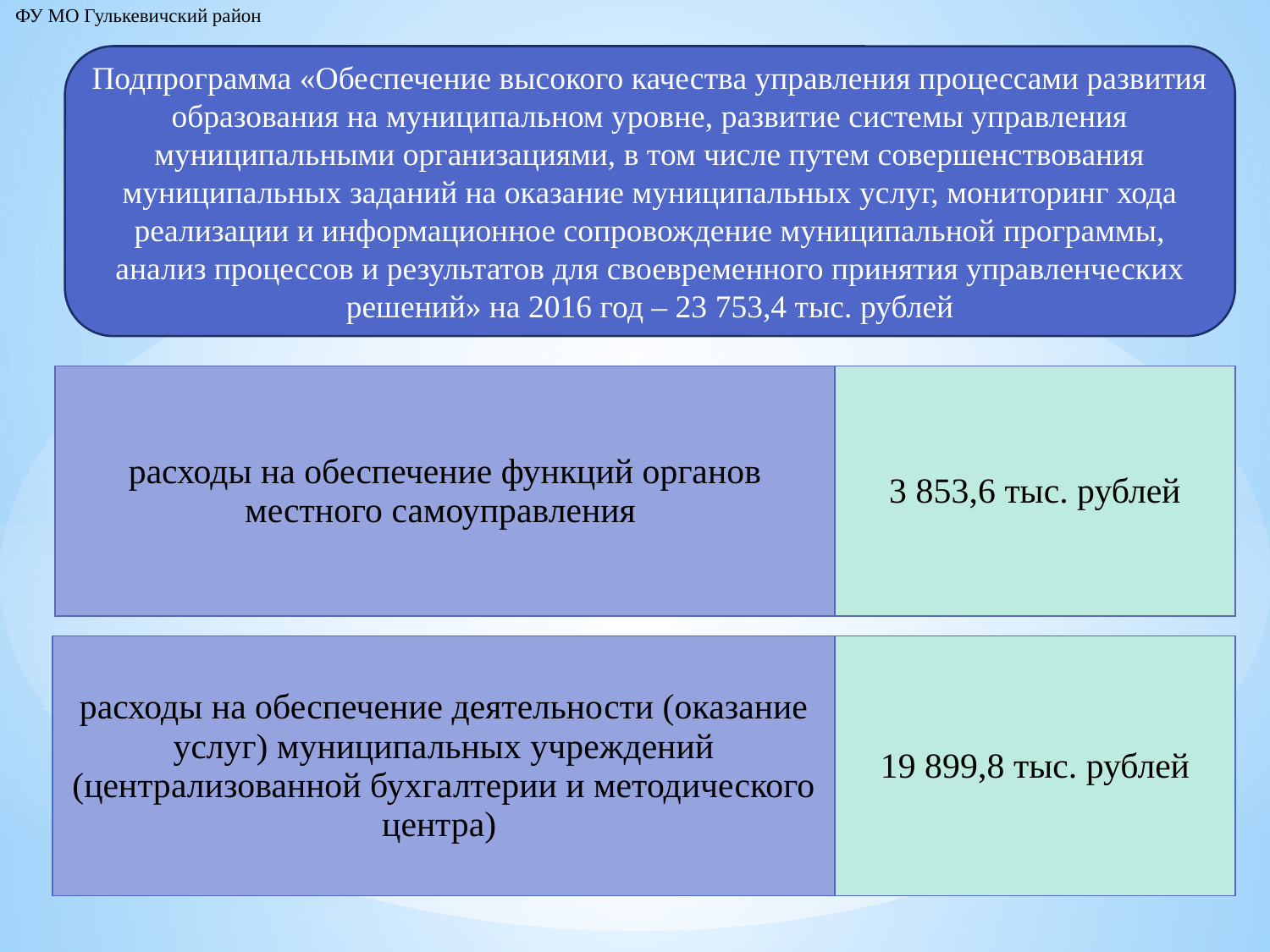

ФУ МО Гулькевичский район
Подпрограмма «Обеспечение высокого качества управления процессами развития образования на муниципальном уровне, развитие системы управления муниципальными организациями, в том числе путем совершенствования муниципальных заданий на оказание муниципальных услуг, мониторинг хода реализации и информационное сопровождение муниципальной программы, анализ процессов и результатов для своевременного принятия управленческих решений» на 2016 год – 23 753,4 тыс. рублей
| расходы на обеспечение функций органов местного самоуправления | 3 853,6 тыс. рублей |
| --- | --- |
| расходы на обеспечение деятельности (оказание услуг) муниципальных учреждений (централизованной бухгалтерии и методического центра) | 19 899,8 тыс. рублей |
| --- | --- |